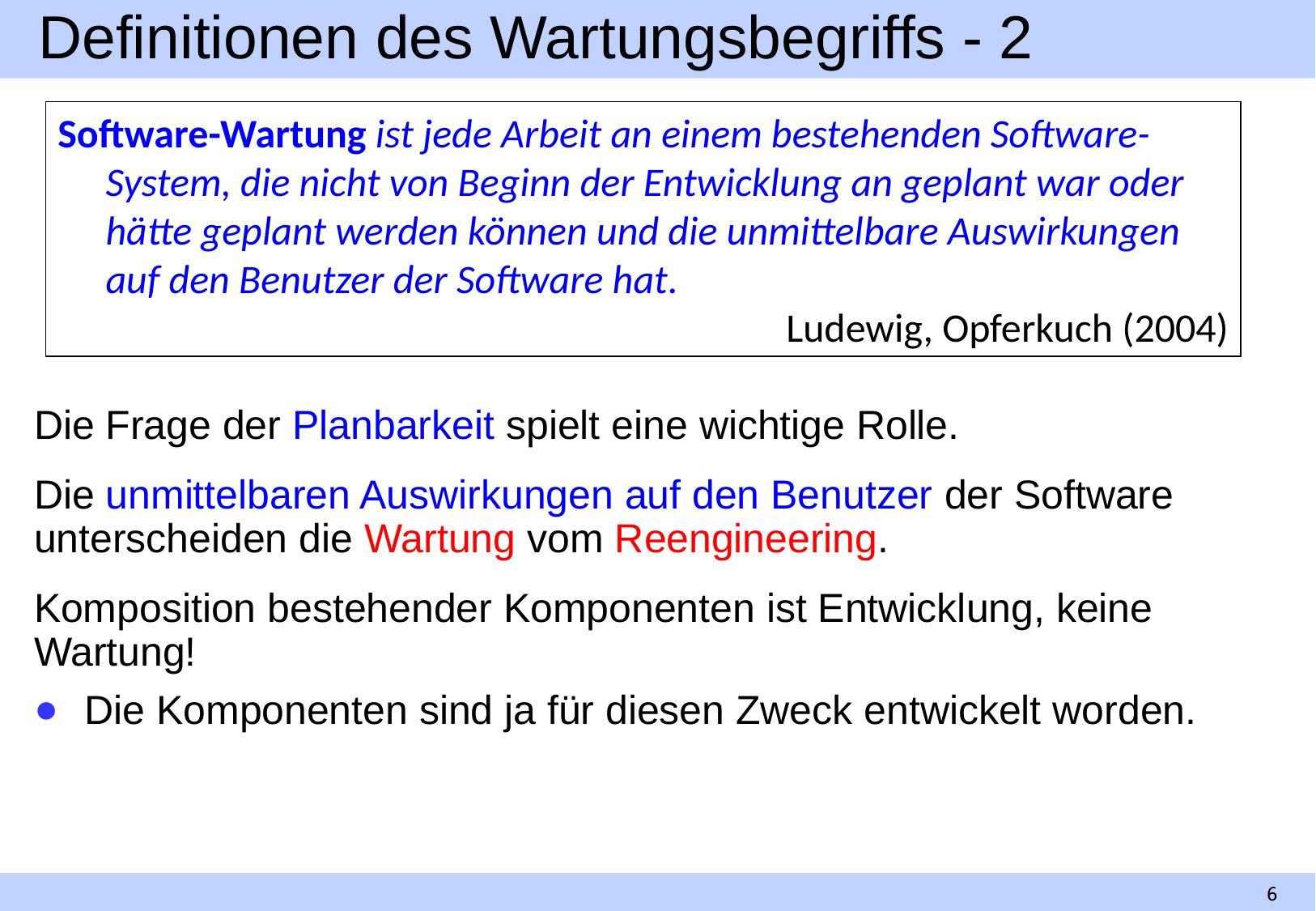

# Definitionen des Wartungsbegriffs - 2
Software-Wartung ist jede Arbeit an einem bestehenden Software-System, die nicht von Beginn der Entwicklung an geplant war oder hätte geplant werden können und die unmittelbare Auswirkungen auf den Benutzer der Software hat.
Ludewig, Opferkuch (2004)
Die Frage der Planbarkeit spielt eine wichtige Rolle.
Die unmittelbaren Auswirkungen auf den Benutzer der Software unterscheiden die Wartung vom Reengineering.
Komposition bestehender Komponenten ist Entwicklung, keine Wartung!
Die Komponenten sind ja für diesen Zweck entwickelt worden.

6